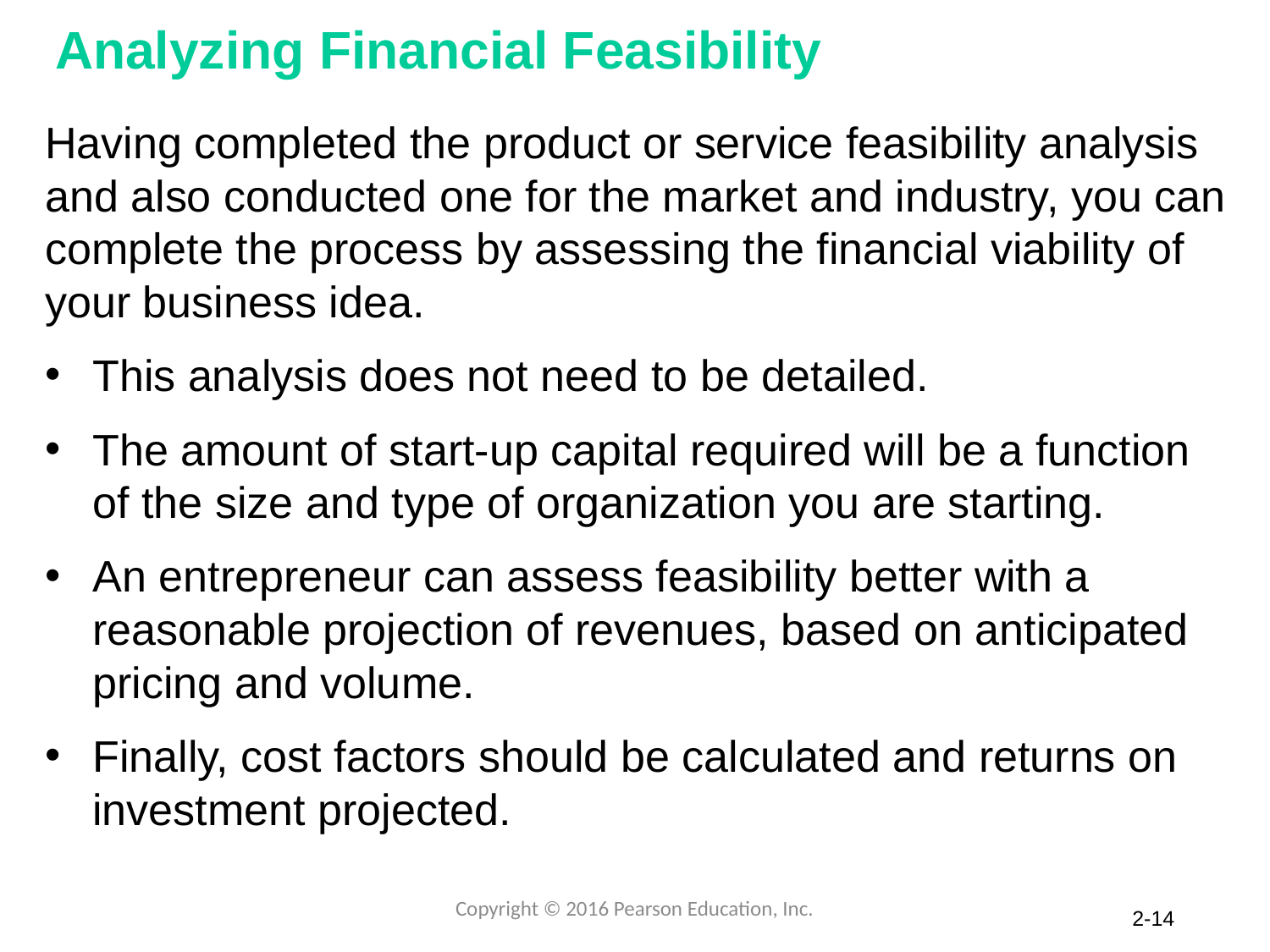

# Analyzing Financial Feasibility
Having completed the product or service feasibility analysis and also conducted one for the market and industry, you can complete the process by assessing the financial viability of your business idea.

This analysis does not need to be detailed.

The amount of start-up capital required will be a function of the size and type of organization you are starting.

An entrepreneur can assess feasibility better with a reasonable projection of revenues, based on anticipated pricing and volume.

Finally, cost factors should be calculated and returns on investment projected.

Copyright © 2016 Pearson Education, Inc.